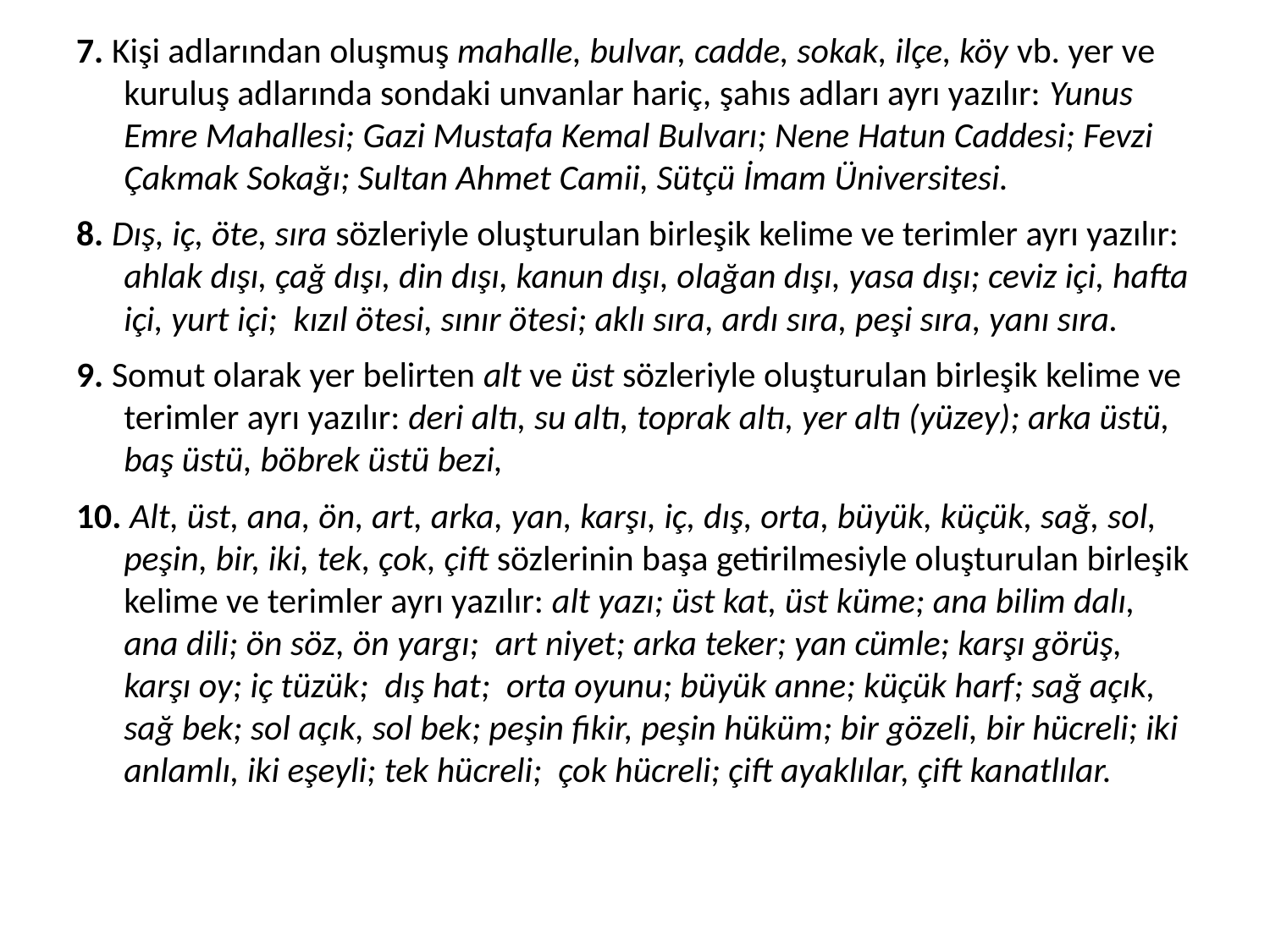

7. Kişi adlarından oluşmuş mahalle, bulvar, cadde, sokak, ilçe, köy vb. yer ve kuruluş adlarında sondaki unvanlar hariç, şahıs adları ayrı yazılır: Yunus Emre Mahallesi; Gazi Mustafa Kemal Bulvarı; Nene Hatun Caddesi; Fevzi Çakmak Sokağı; Sultan Ahmet Camii, Sütçü İmam Üniversitesi.
8. Dış, iç, öte, sıra sözleriyle oluşturulan birleşik kelime ve terimler ayrı yazılır: ahlak dışı, çağ dışı, din dışı, kanun dışı, olağan dışı, yasa dışı; ceviz içi, hafta içi, yurt içi;  kızıl ötesi, sınır ötesi; aklı sıra, ardı sıra, peşi sıra, yanı sıra.
9. Somut olarak yer belirten alt ve üst sözleriyle oluşturulan birleşik kelime ve terimler ayrı yazılır: deri altı, su altı, toprak altı, yer altı (yüzey); arka üstü, baş üstü, böbrek üstü bezi,
10. Alt, üst, ana, ön, art, arka, yan, karşı, iç, dış, orta, büyük, küçük, sağ, sol, peşin, bir, iki, tek, çok, çift sözlerinin başa getirilmesiyle oluşturulan birleşik kelime ve terimler ayrı yazılır: alt yazı; üst kat, üst küme; ana bilim dalı, ana dili; ön söz, ön yargı;  art niyet; arka teker; yan cümle; karşı görüş, karşı oy; iç tüzük;  dış hat;  orta oyunu; büyük anne; küçük harf; sağ açık, sağ bek; sol açık, sol bek; peşin fikir, peşin hüküm; bir gözeli, bir hücreli; iki anlamlı, iki eşeyli; tek hücreli;  çok hücreli; çift ayaklılar, çift kanatlılar.